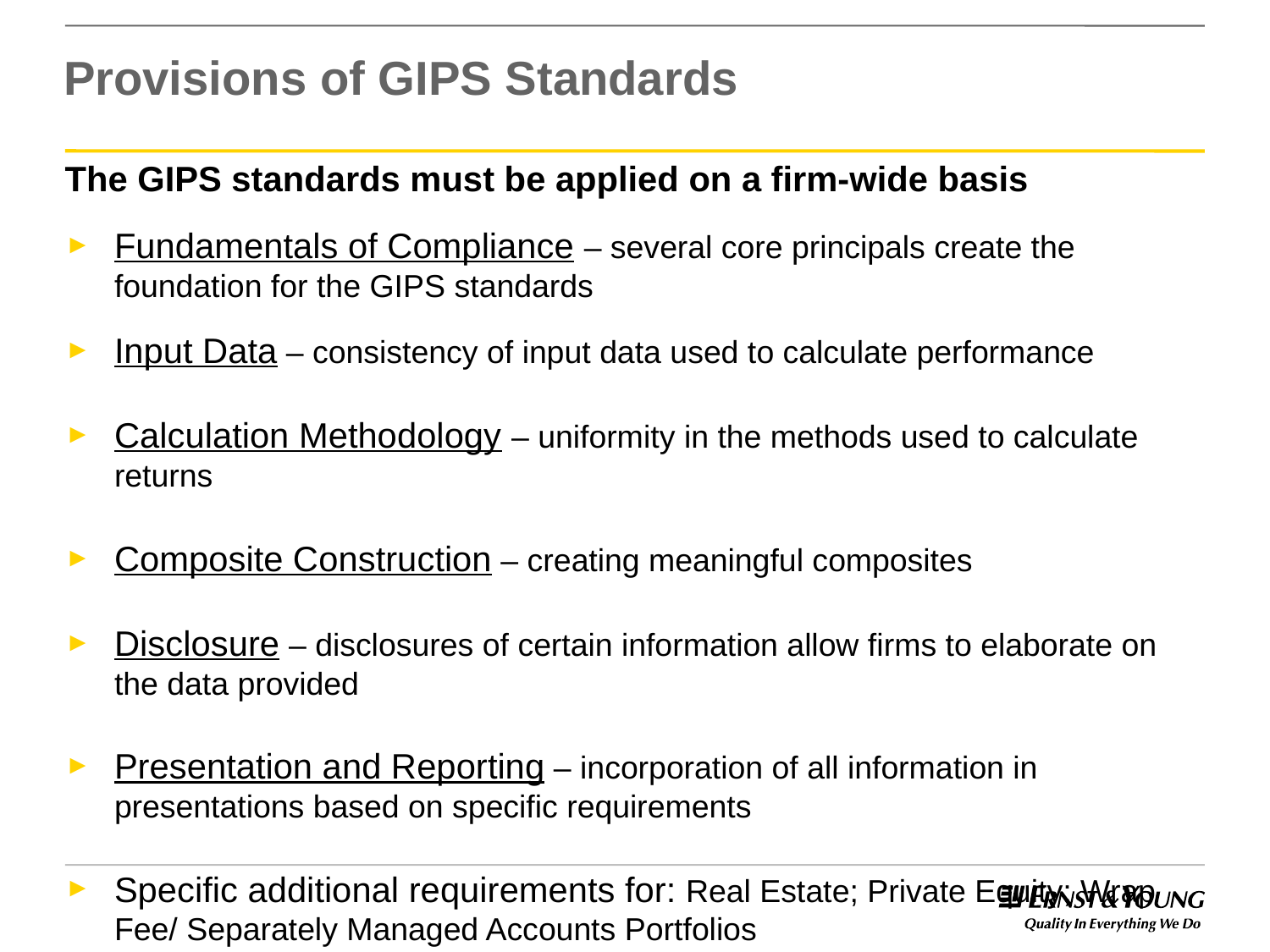

# Provisions of GIPS Standards
The GIPS standards must be applied on a firm-wide basis

Fundamentals of Compliance – several core principals create the foundation for the GIPS standards

Input Data – consistency of input data used to calculate performance

Calculation Methodology – uniformity in the methods used to calculate returns

Composite Construction – creating meaningful composites

Disclosure – disclosures of certain information allow firms to elaborate on the data provided

Presentation and Reporting – incorporation of all information in presentations based on specific requirements

Specific additional requirements for: Real Estate; Private Equity; Wrap Fee/ Separately Managed Accounts Portfolios